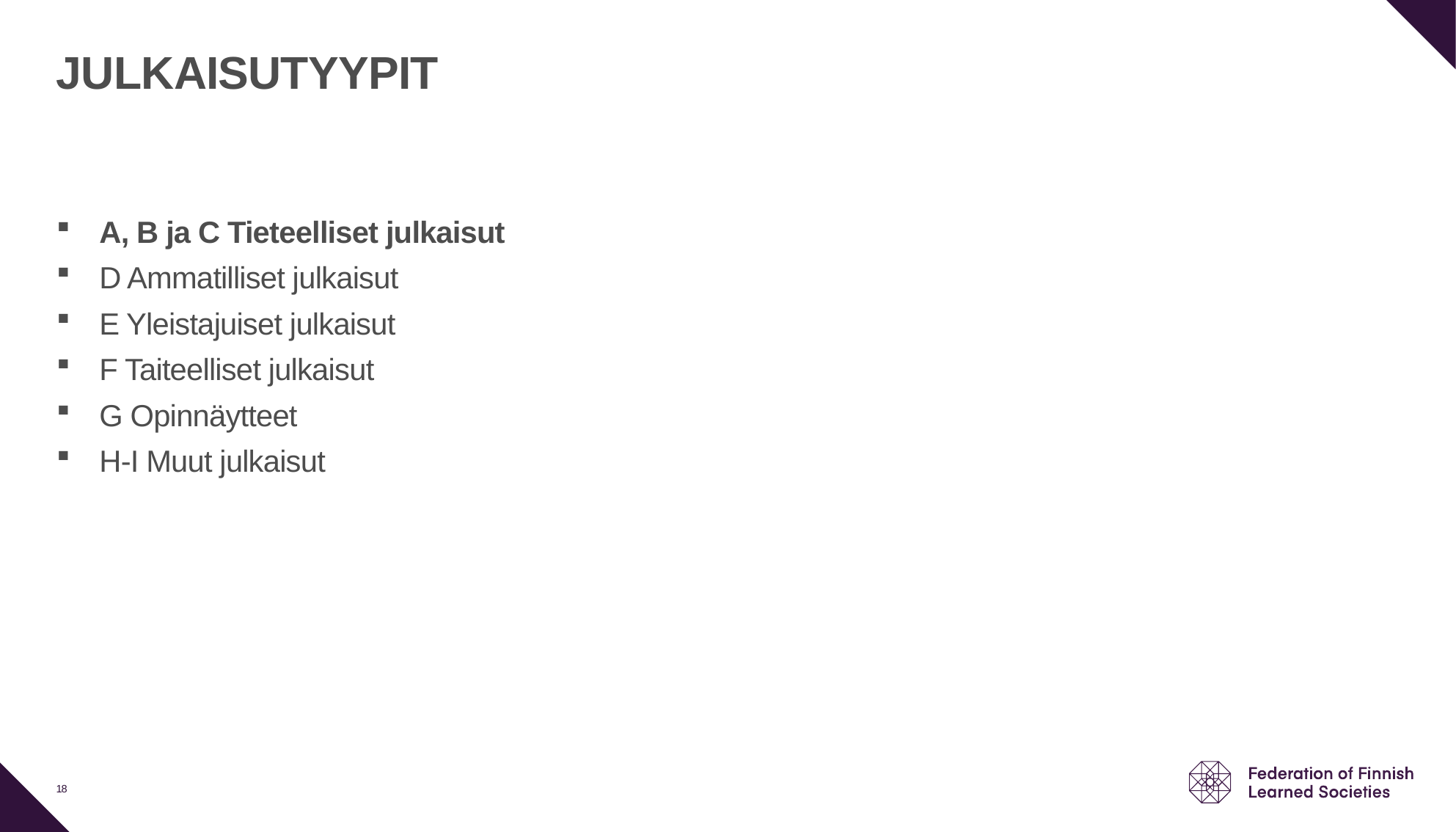

# JULKAISUTYYPIT
A, B ja C Tieteelliset julkaisut
D Ammatilliset julkaisut
E Yleistajuiset julkaisut
F Taiteelliset julkaisut
G Opinnäytteet
H-I Muut julkaisut
18